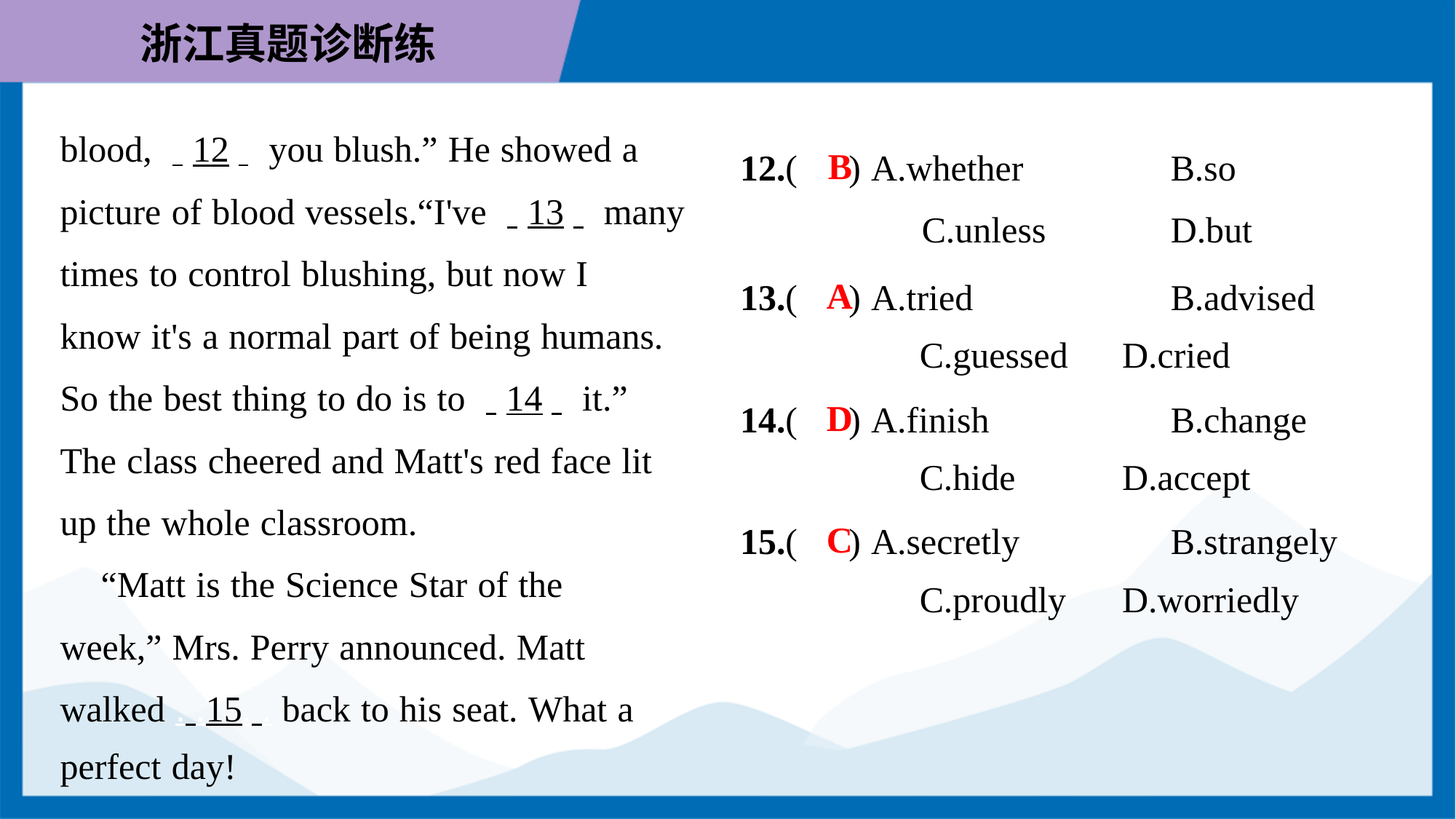

blood, . .12. . you blush.” He showed a
picture of blood vessels.“I've . .13. . many
times to control blushing, but now I
know it's a normal part of being humans.
So the best thing to do is to . .14. . it.”
The class cheered and Matt's red face lit
up the whole classroom.
    “Matt is the Science Star of the
week,” Mrs. Perry announced. Matt
walked . .15. . back to his seat. What a
perfect day!
12.(     ) A.whether	B.so
                    C.unless	D.but
B
13.(     ) A.tried	B.advised
C.guessed	D.cried
A
14.(     ) A.finish	B.change
C.hide	D.accept
D
15.(     ) A.secretly	B.strangely
C.proudly	D.worriedly
C